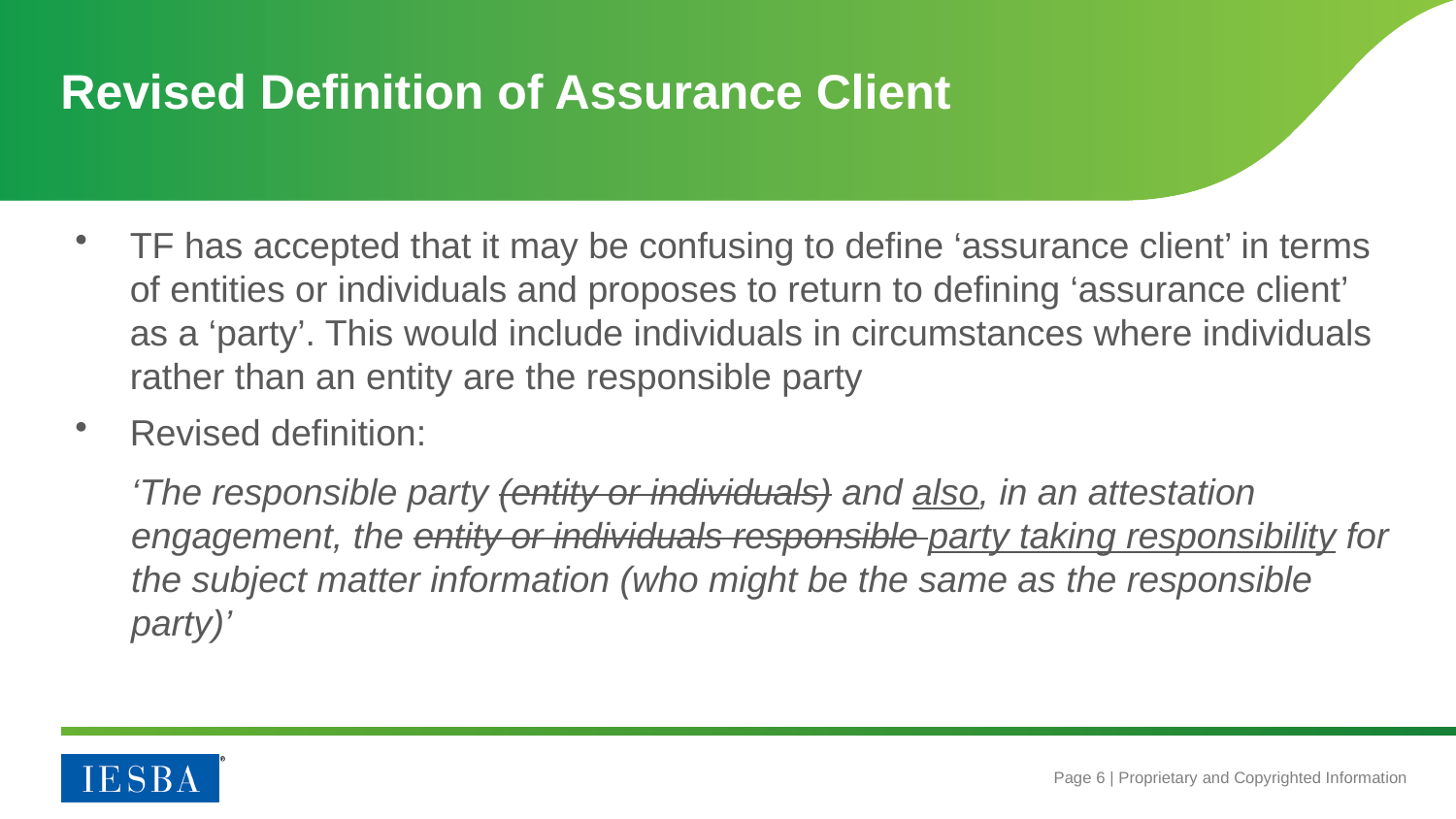

# Revised Definition of Assurance Client
TF has accepted that it may be confusing to define ‘assurance client’ in terms of entities or individuals and proposes to return to defining ‘assurance client’ as a ‘party’. This would include individuals in circumstances where individuals rather than an entity are the responsible party
Revised definition:
‘The responsible party (entity or individuals) and also, in an attestation engagement, the entity or individuals responsible party taking responsibility for the subject matter information (who might be the same as the responsible party)’